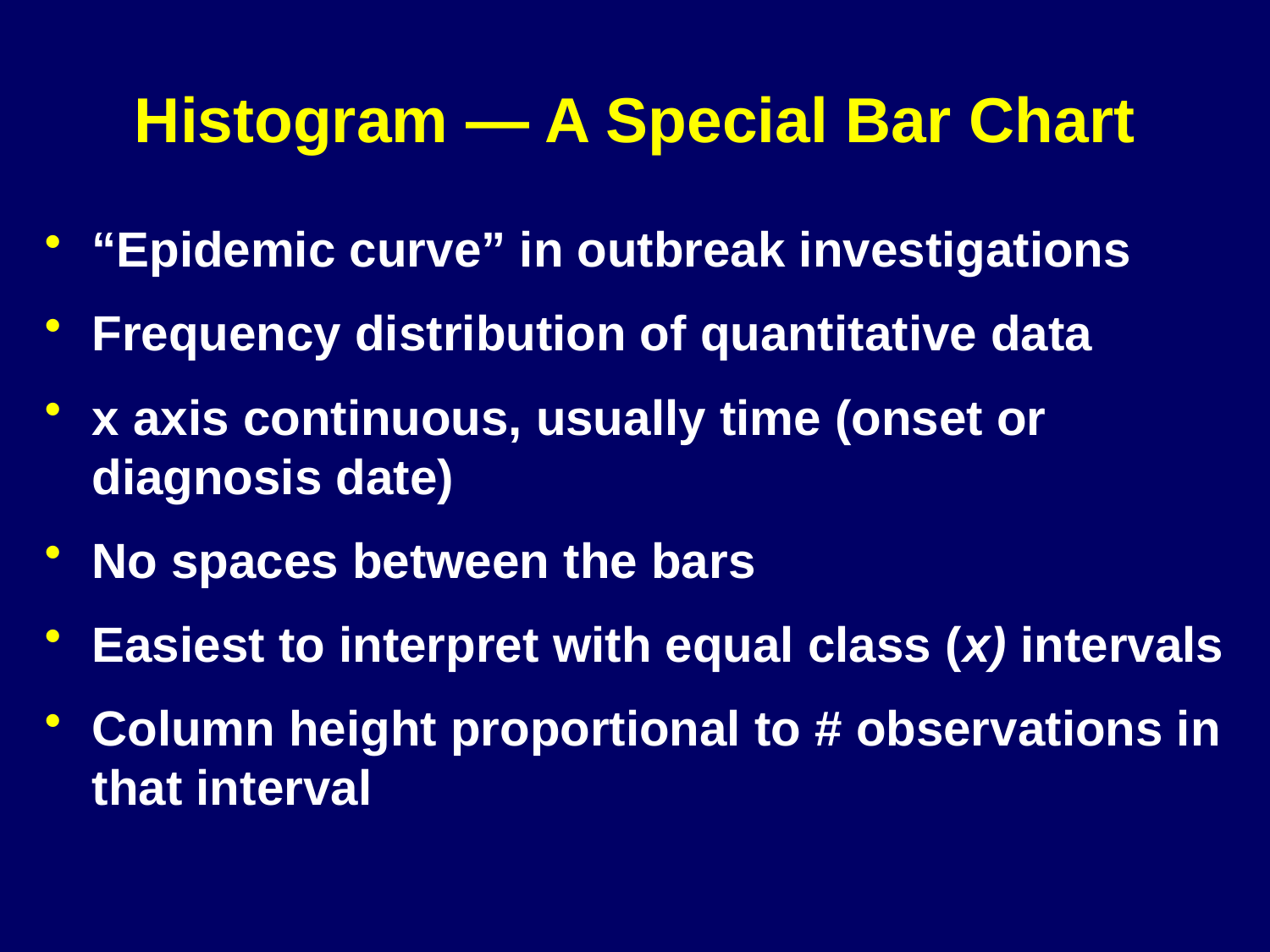

# Histogram — A Special Bar Chart
“Epidemic curve” in outbreak investigations
Frequency distribution of quantitative data
x axis continuous, usually time (onset or diagnosis date)
No spaces between the bars
Easiest to interpret with equal class (x) intervals
Column height proportional to # observations in that interval